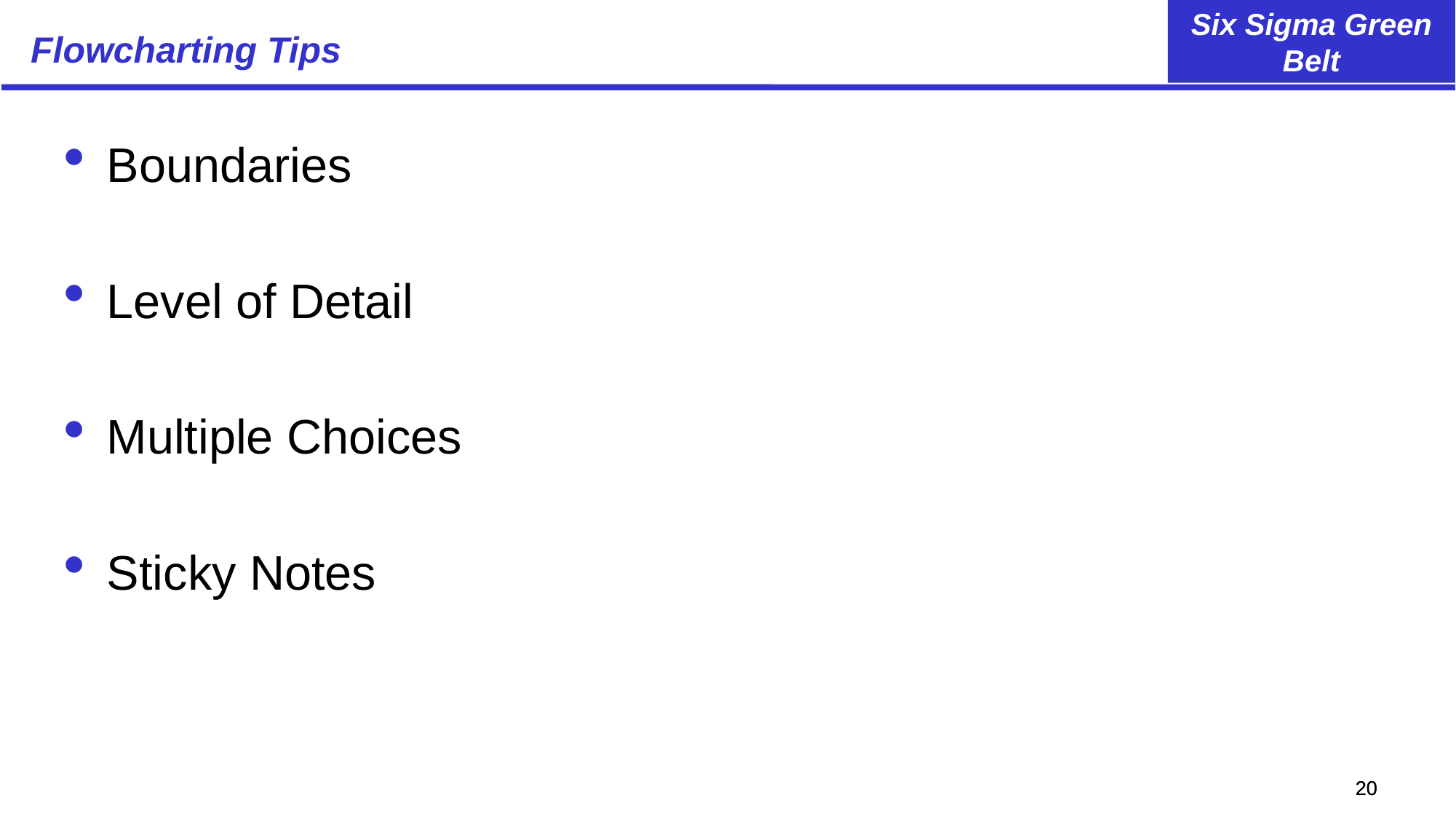

# Flowcharting Tips
Boundaries

Level of Detail

Multiple Choices

Sticky Notes